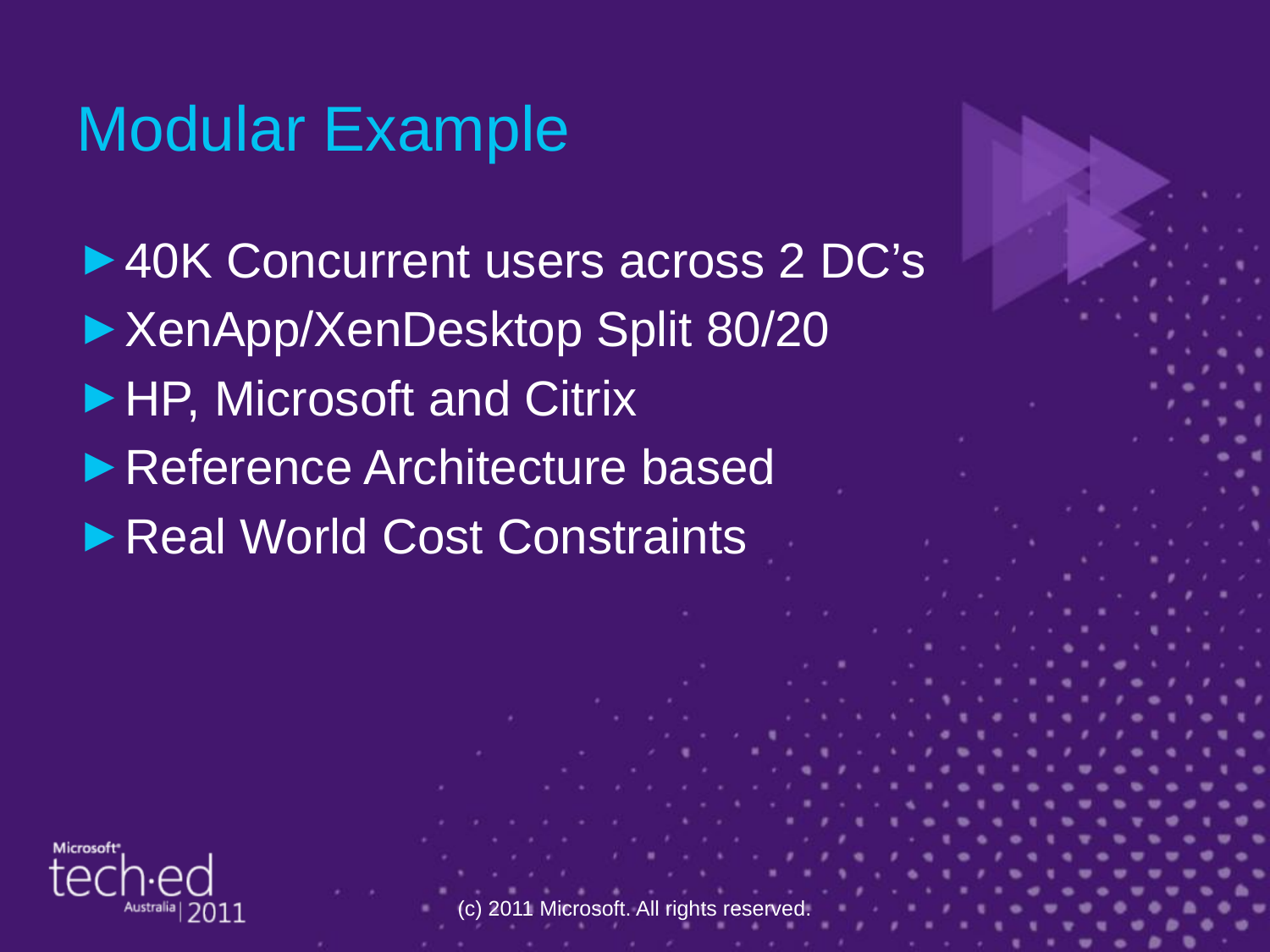

# Modular Example
40K Concurrent users across 2 DC’s
XenApp/XenDesktop Split 80/20
HP, Microsoft and Citrix
Reference Architecture based
Real World Cost Constraints
(c) 2011 Microsoft. All rights reserved.